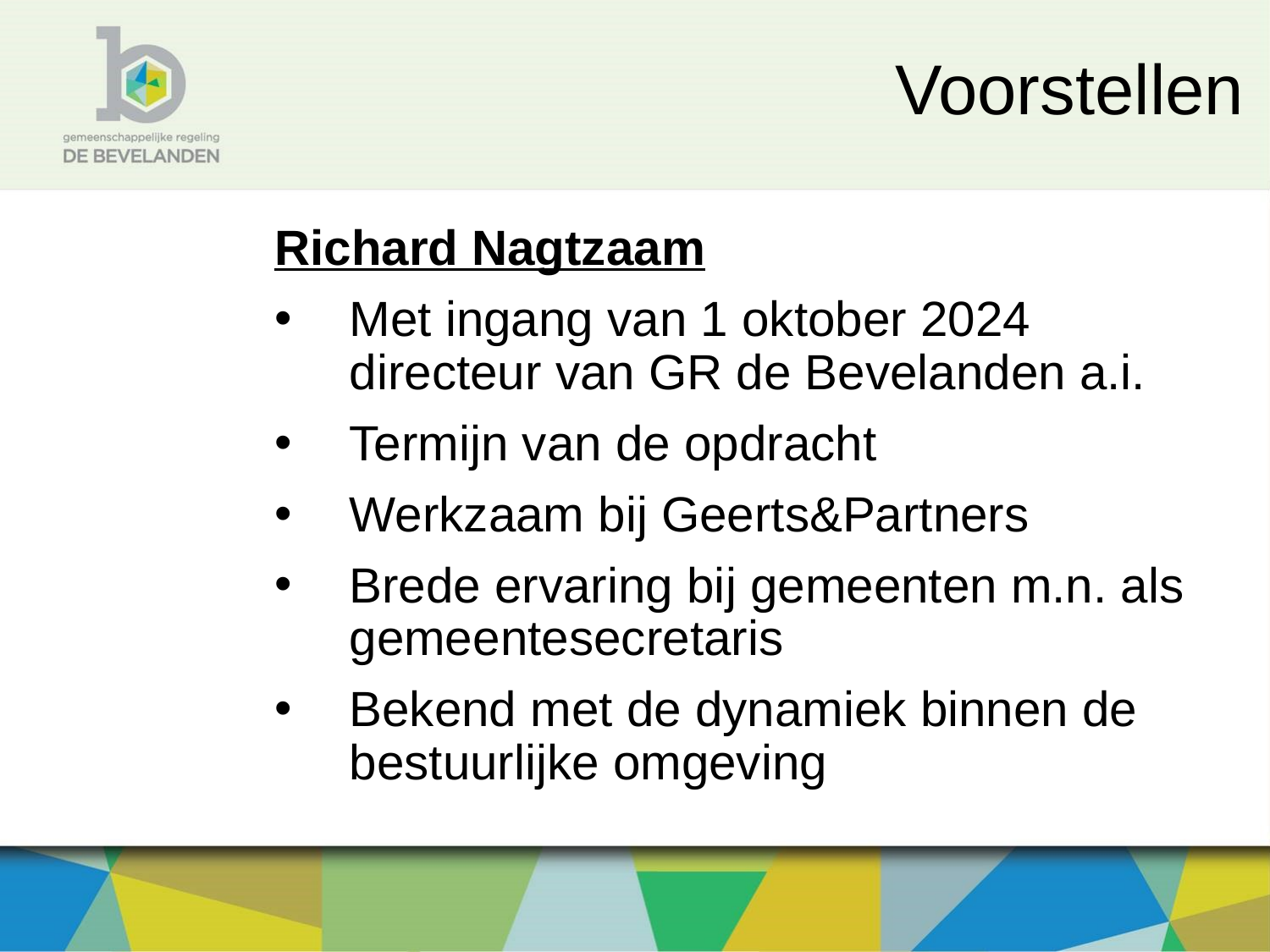

# Voorstellen
Richard Nagtzaam
Met ingang van 1 oktober 2024 directeur van GR de Bevelanden a.i.
Termijn van de opdracht
Werkzaam bij Geerts&Partners
Brede ervaring bij gemeenten m.n. als gemeentesecretaris
Bekend met de dynamiek binnen de bestuurlijke omgeving